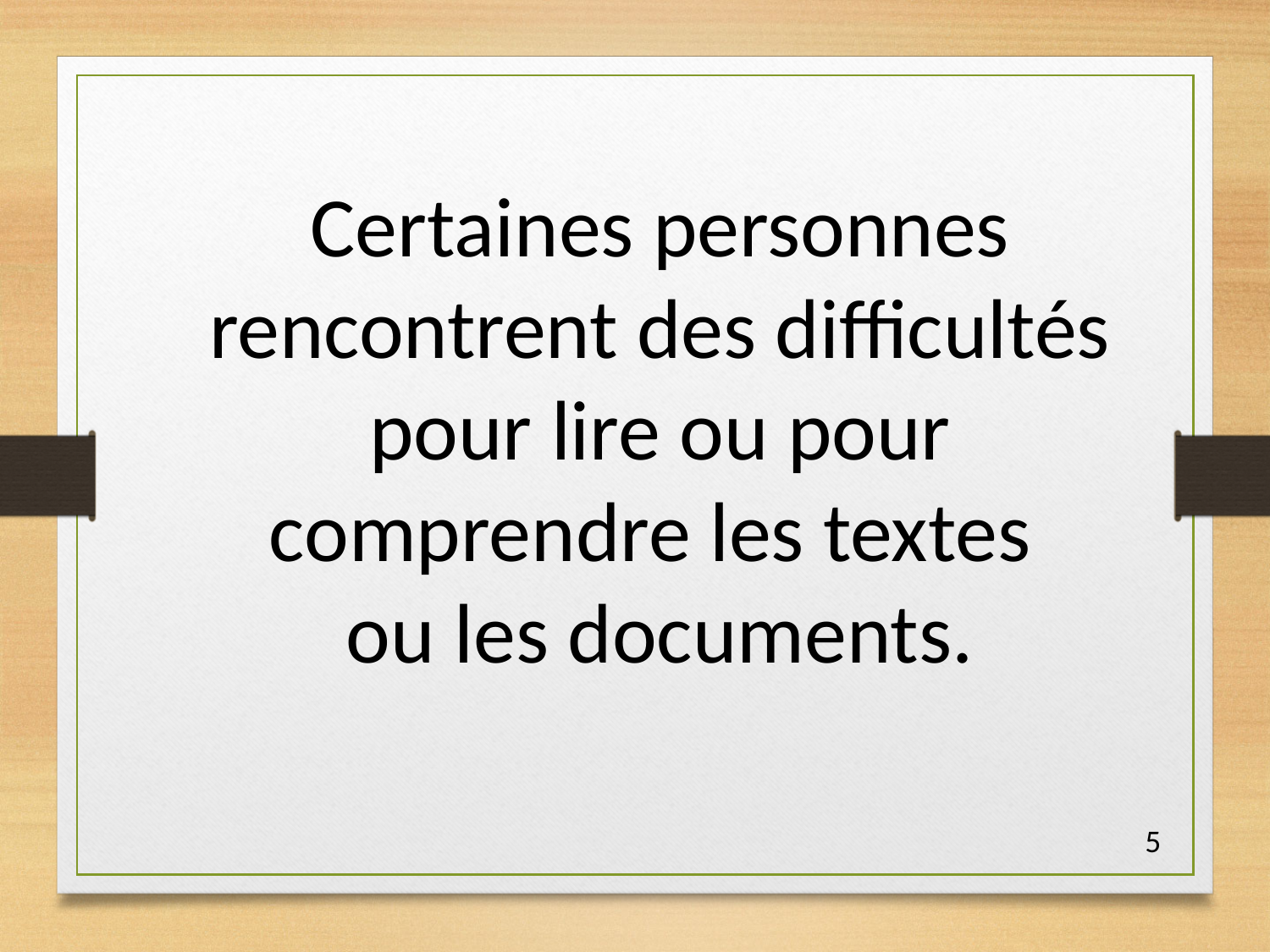

Certaines personnes rencontrent des difficultés pour lire ou pour comprendre les textes
ou les documents.
5